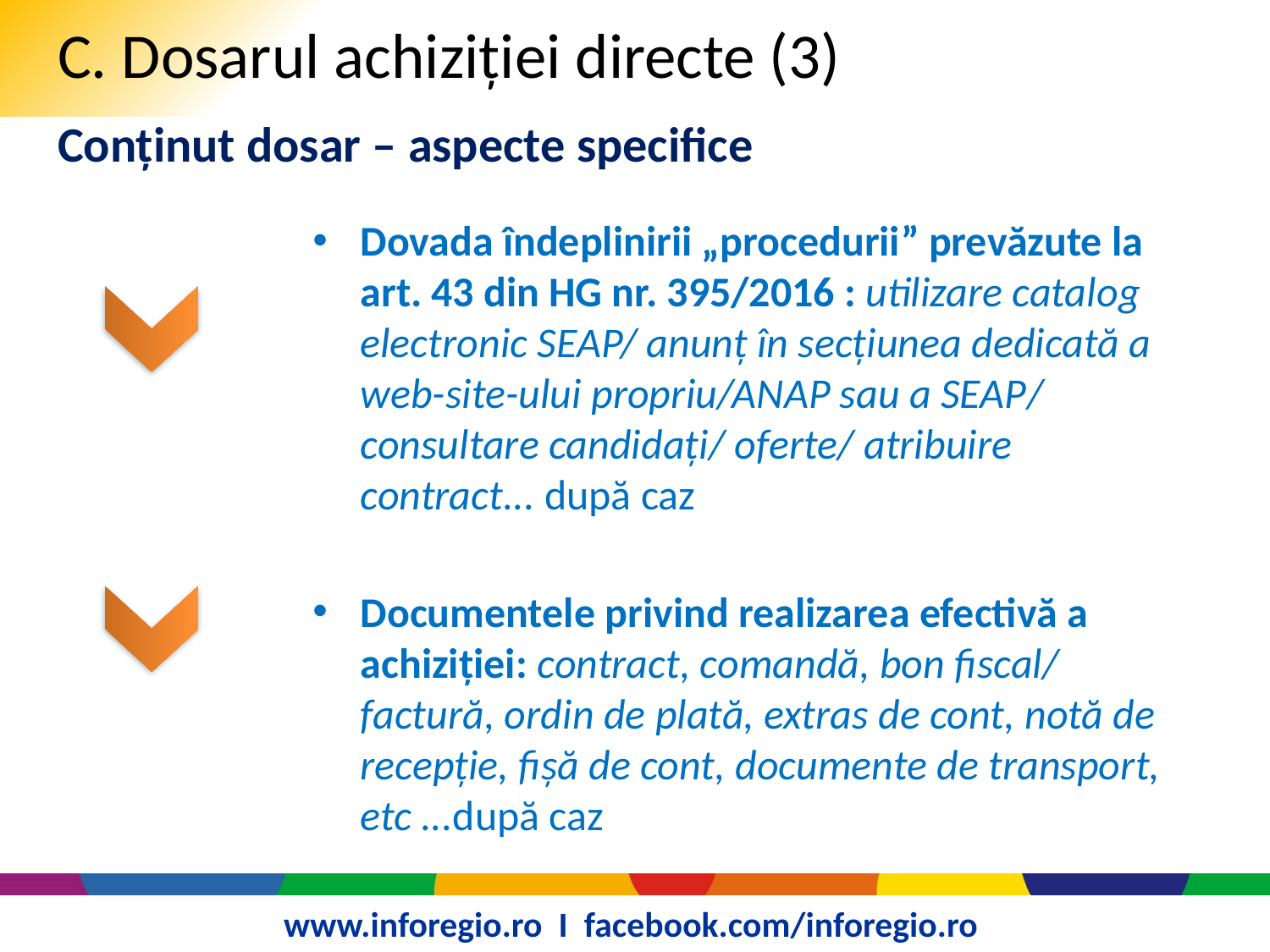

# C. Dosarul achiziției directe (3)
Conținut dosar – aspecte specifice

Dovada îndeplinirii „procedurii” prevăzute la art. 43 din HG nr. 395/2016 : utilizare catalog electronic SEAP/ anunț în secțiunea dedicată a web-site-ului propriu/ANAP sau a SEAP/ consultare candidați/ oferte/ atribuire contract... după caz

Documentele privind realizarea efectivă a achiziției: contract, comandă, bon fiscal/ factură, ordin de plată, extras de cont, notă de recepție, fișă de cont, documente de transport, etc ...după caz